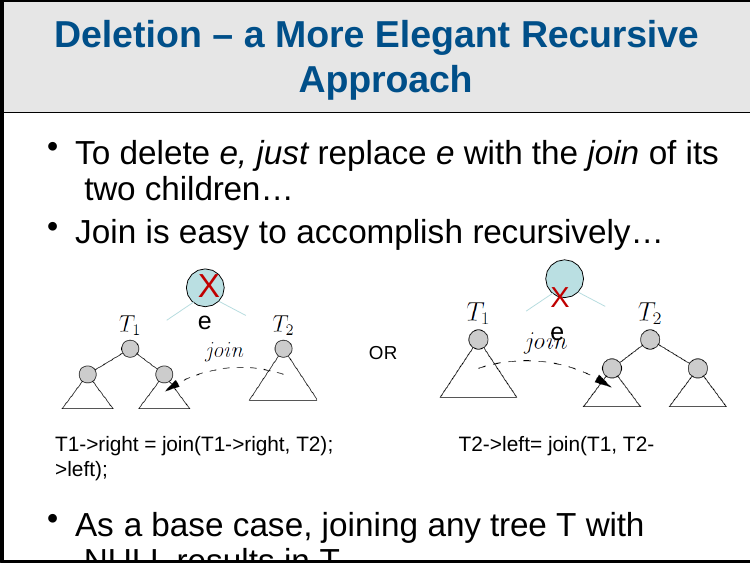

Deletion – a More Elegant Recursive  Approach
To delete e, just replace e with the join of its  two children…
Join is easy to accomplish recursively…
Xe

Xe

OR

T1->right = join(T1->right, T2);	T2->left= join(T1, T2->left);

As a base case, joining any tree T with  NULL results in T.